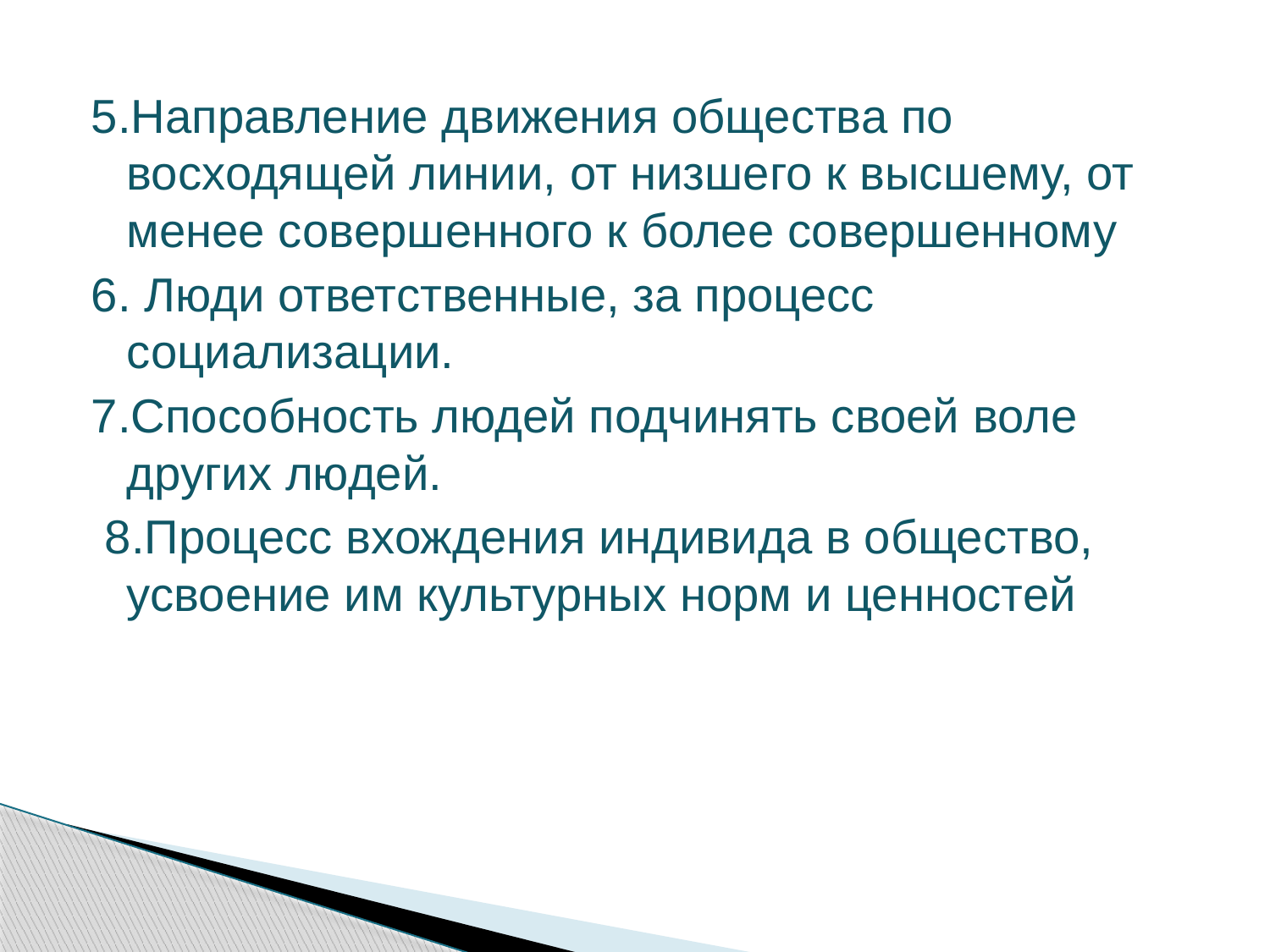

5.Направление движения общества по восходящей линии, от низшего к высшему, от менее совершенного к более совершенному
6. Люди ответственные, за процесс социализации.
7.Способность людей подчинять своей воле других людей.
 8.Процесс вхождения индивида в общество, усвоение им культурных норм и ценностей